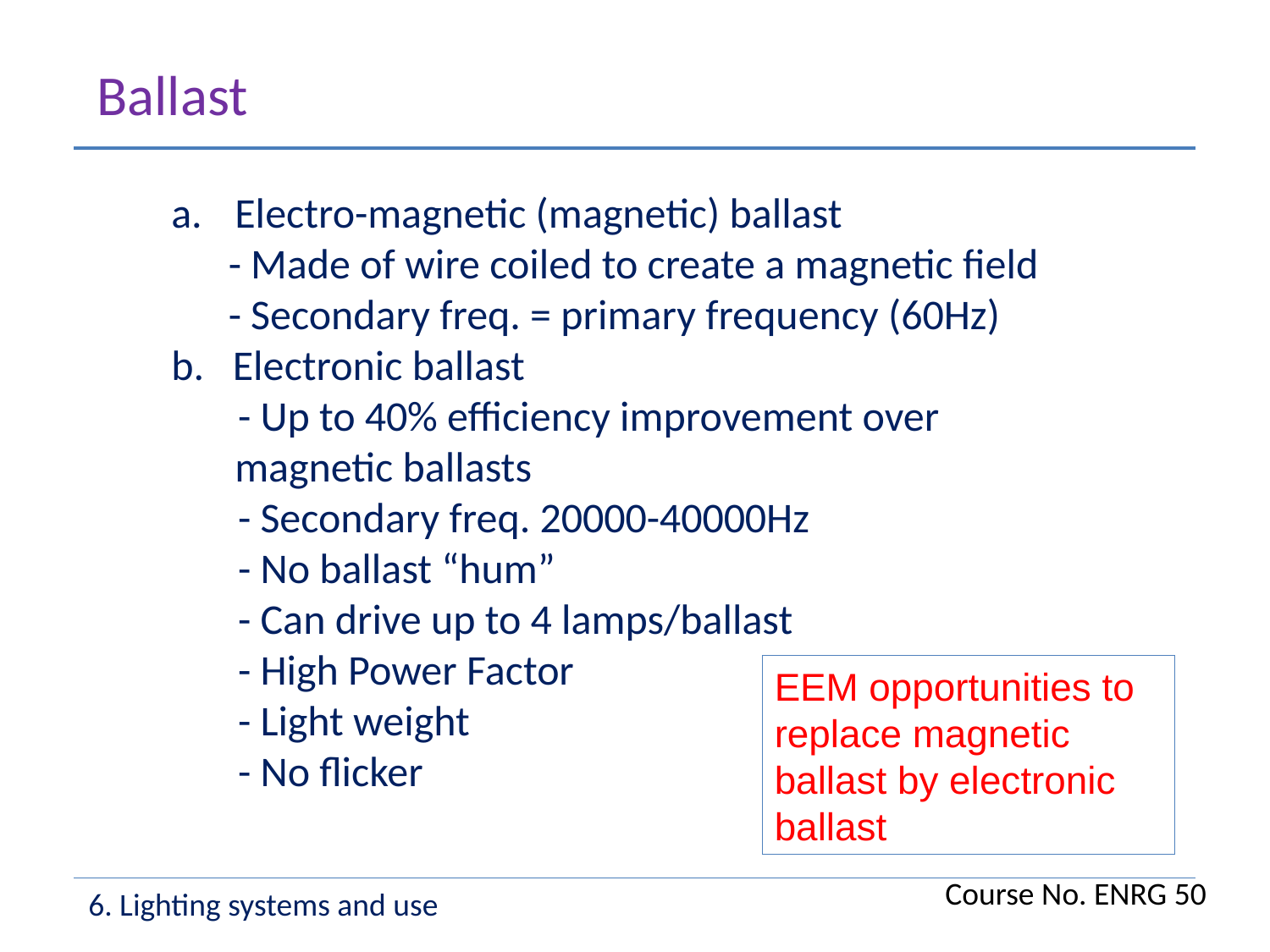

Ballast
Electro-magnetic (magnetic) ballast
      - Made of wire coiled to create a magnetic field
      - Secondary freq. = primary frequency (60Hz)
b.   Electronic ballast
       - Up to 40% efficiency improvement over magnetic ballasts
       - Secondary freq. 20000-40000Hz
       - No ballast “hum”
       - Can drive up to 4 lamps/ballast
       - High Power Factor
       - Light weight
       - No flicker
EEM opportunities to replace magnetic ballast by electronic ballast
Course No. ENRG 50
6. Lighting systems and use